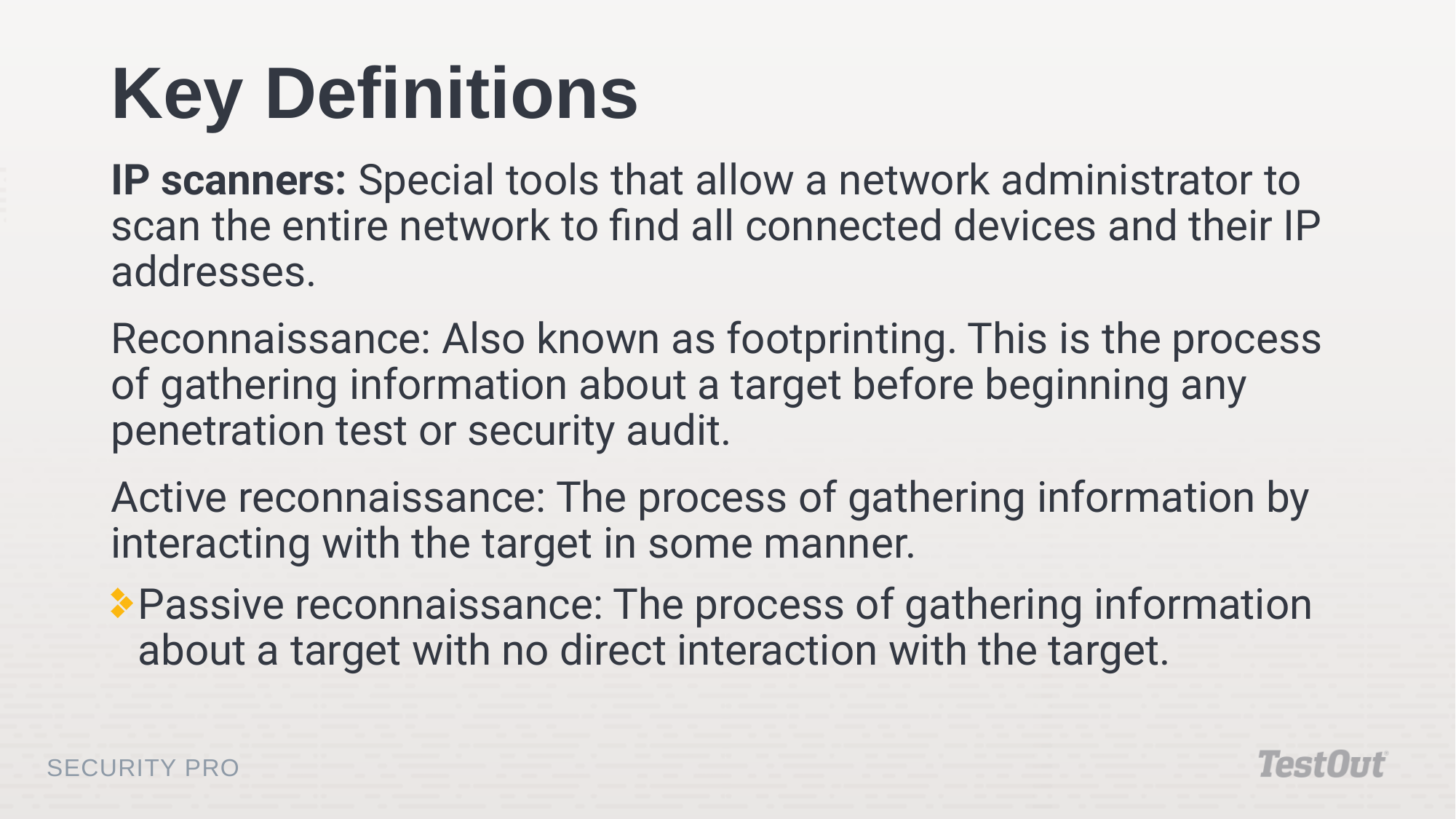

# Key Definitions
IP scanners: Special tools that allow a network administrator to scan the entire network to find all connected devices and their IP addresses.
Reconnaissance: Also known as footprinting. This is the process of gathering information about a target before beginning any penetration test or security audit.
Active reconnaissance: The process of gathering information by interacting with the target in some manner.
Passive reconnaissance: The process of gathering information about a target with no direct interaction with the target.
Security Pro